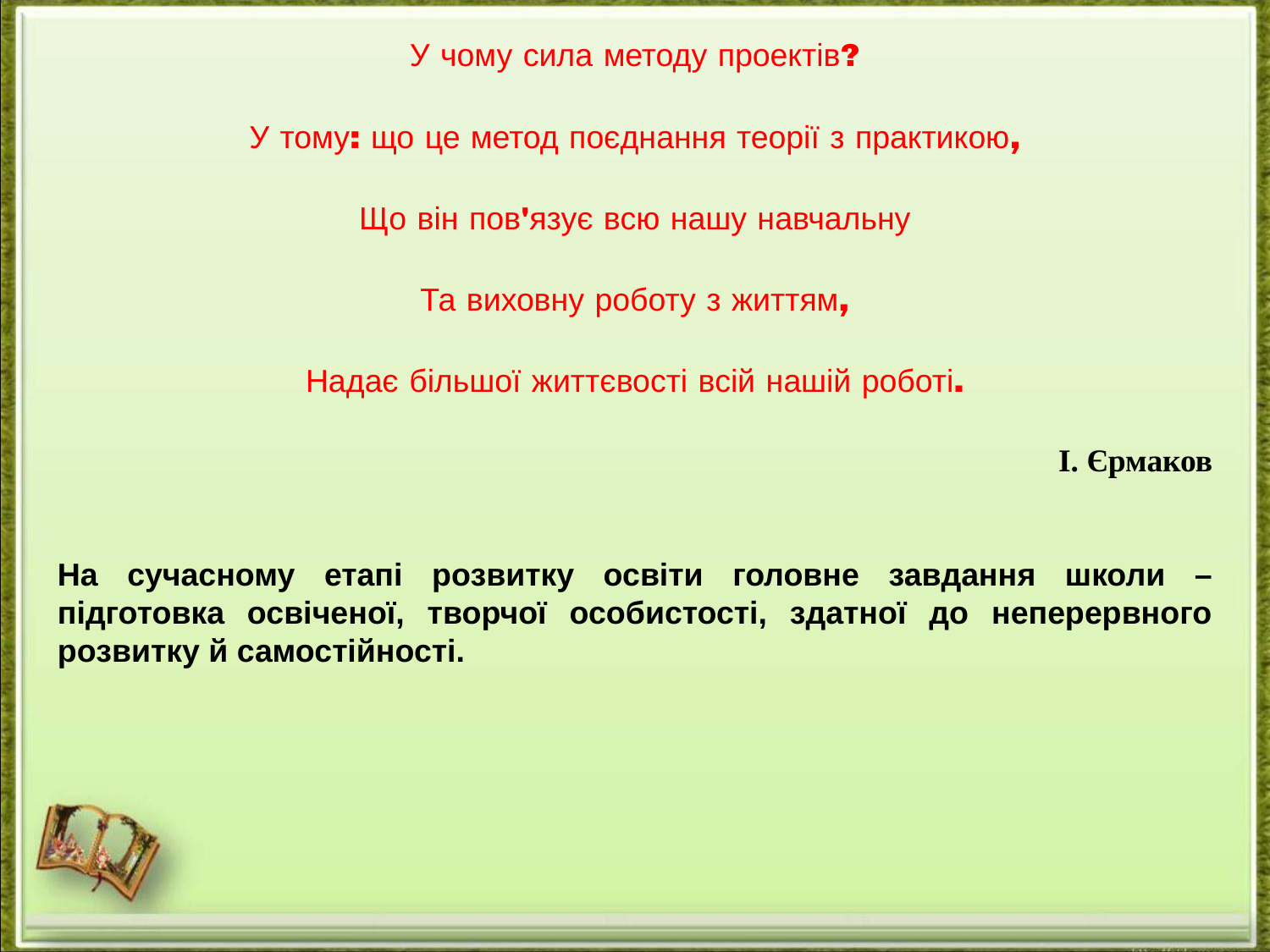

У чому сила методу проектів?

У тому: що це метод поєднання теорії з практикою,

Що він пов'язує всю нашу навчальну

Та виховну роботу з життям,

Надає більшої життєвості всій нашій роботі.

І. Єрмаков

На сучасному етапі розвитку освіти головне завдання школи – підготовка освіченої, творчої особистості, здатної до неперервного розвитку й самостійності.